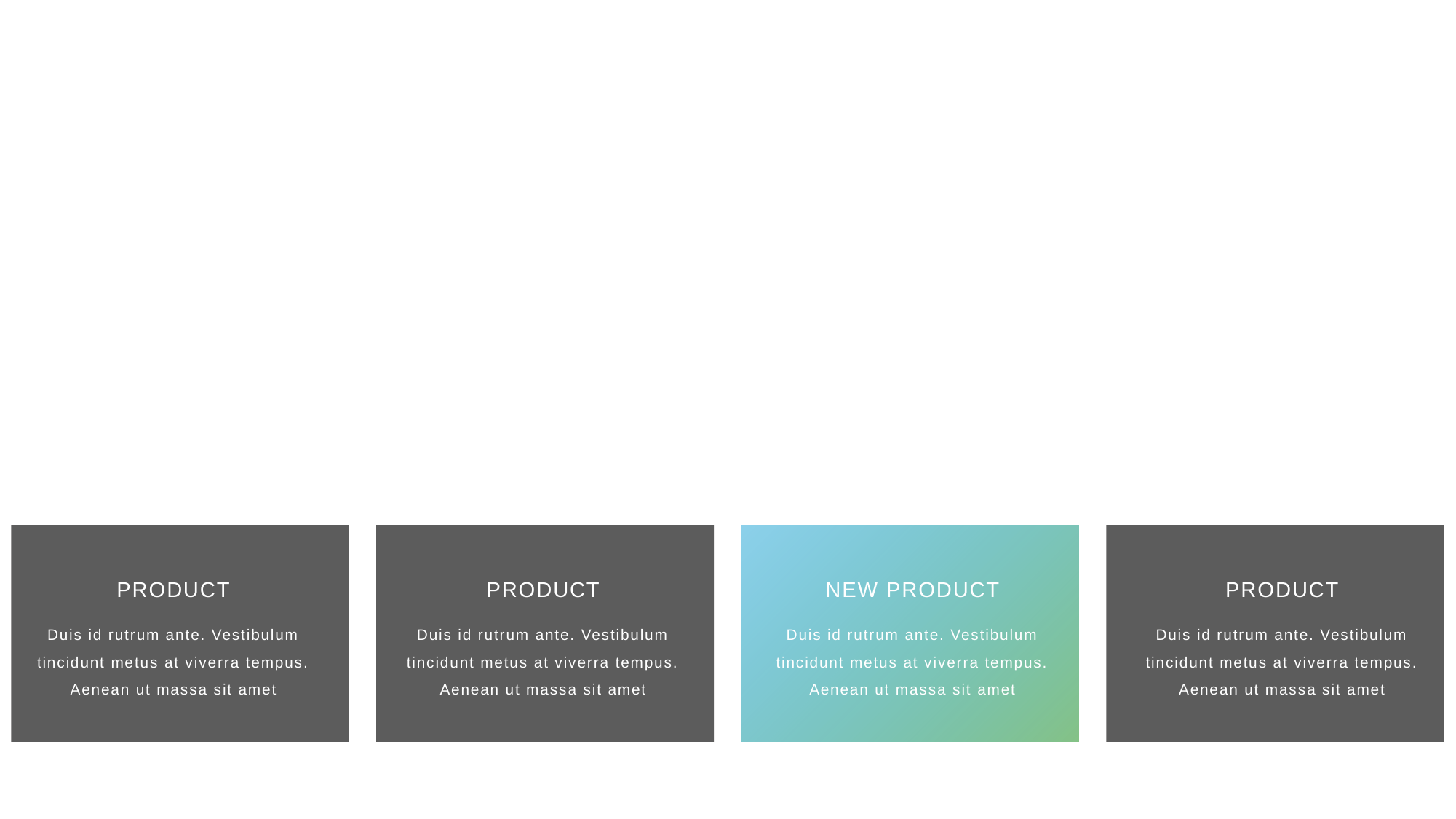

PRODUCT
PRODUCT
NEW PRODUCT
PRODUCT
Duis id rutrum ante. Vestibulum tincidunt metus at viverra tempus. Aenean ut massa sit amet
Duis id rutrum ante. Vestibulum tincidunt metus at viverra tempus. Aenean ut massa sit amet
Duis id rutrum ante. Vestibulum tincidunt metus at viverra tempus. Aenean ut massa sit amet
Duis id rutrum ante. Vestibulum tincidunt metus at viverra tempus. Aenean ut massa sit amet